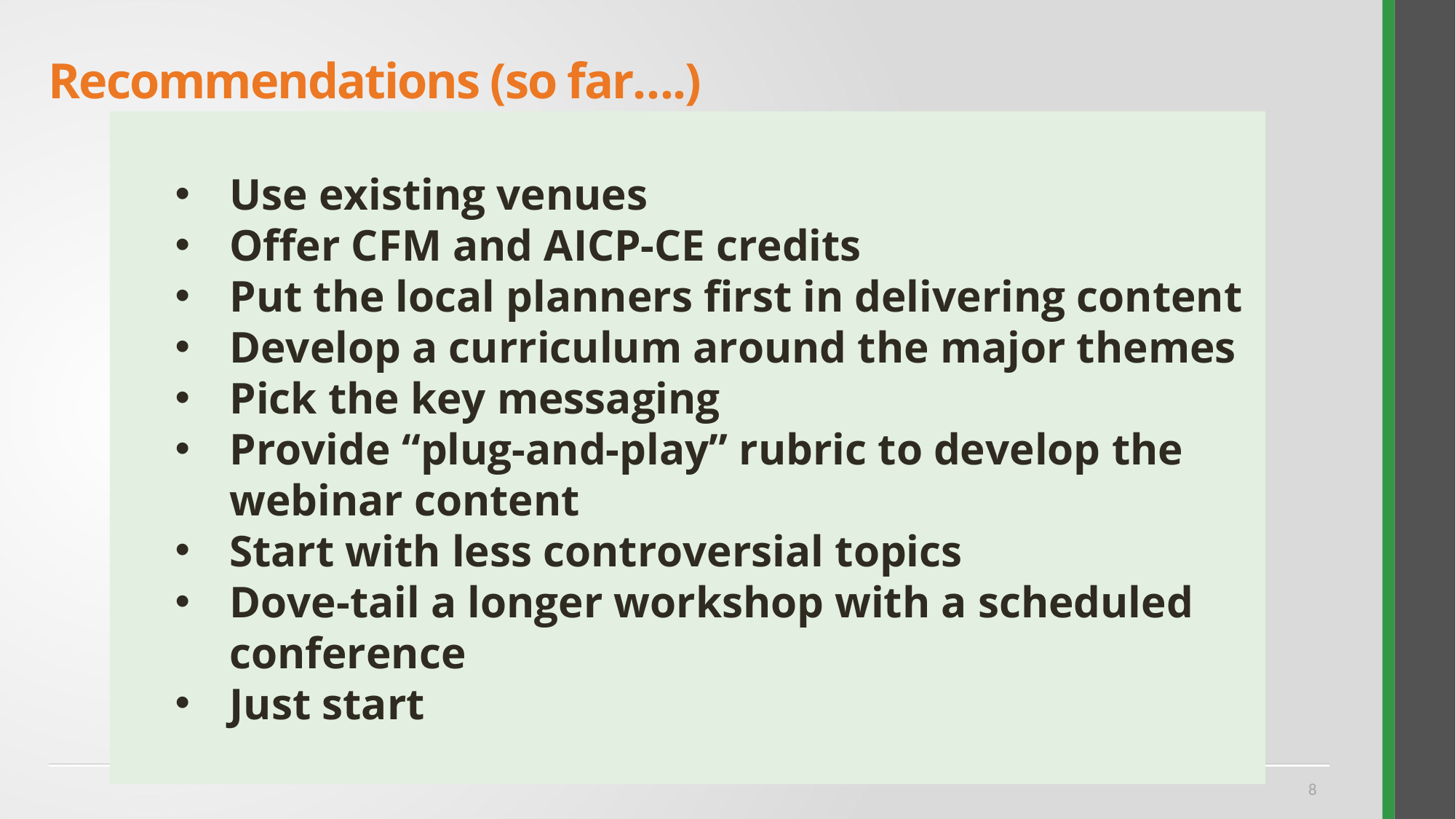

# Recommendations (so far….)

Use existing venues
Offer CFM and AICP-CE credits
Put the local planners first in delivering content
Develop a curriculum around the major themes
Pick the key messaging
Provide “plug-and-play” rubric to develop the webinar content
Start with less controversial topics
Dove-tail a longer workshop with a scheduled conference
Just start